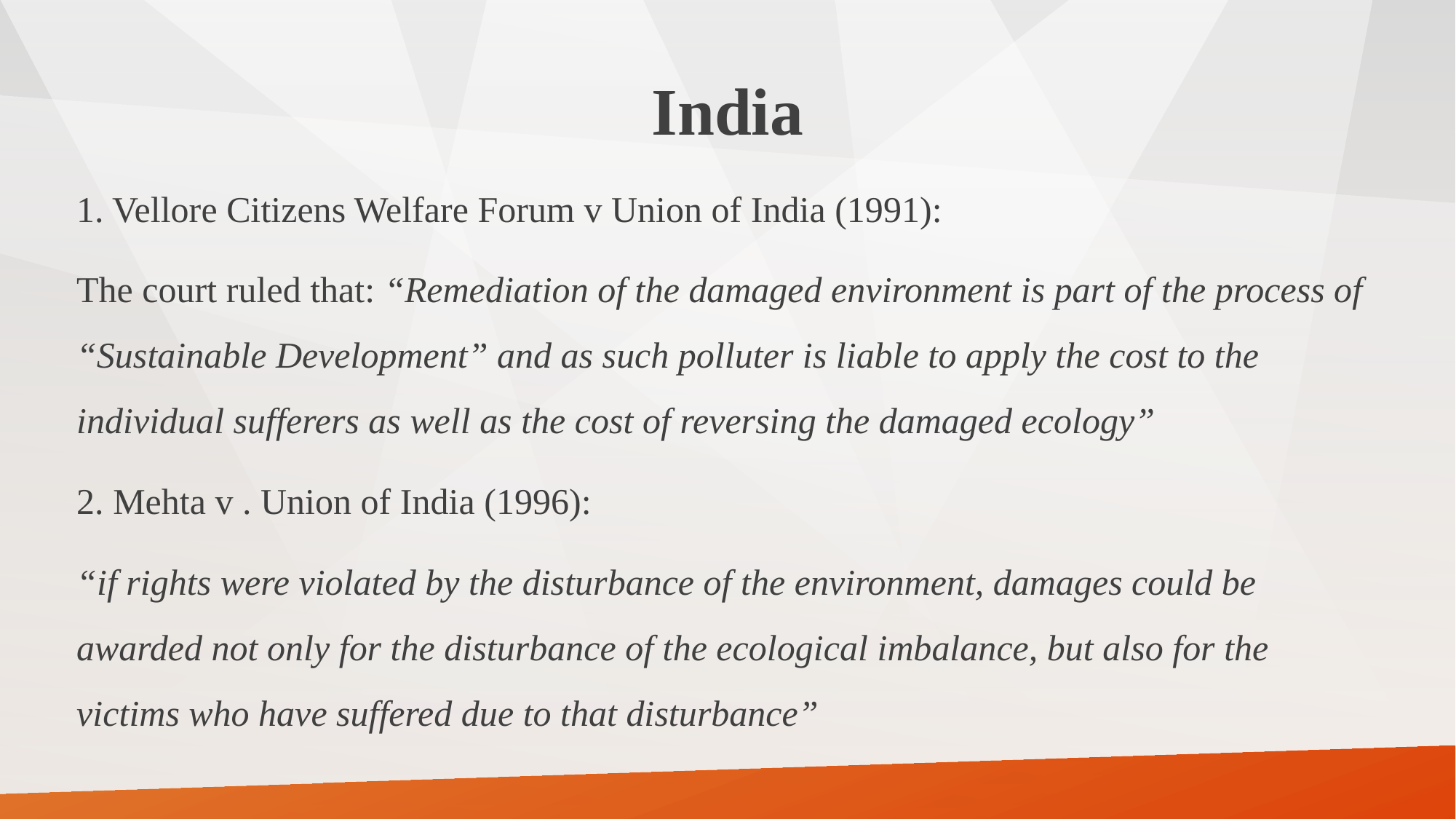

# India
1. Vellore Citizens Welfare Forum v Union of India (1991):
The court ruled that: “Remediation of the damaged environment is part of the process of “Sustainable Development” and as such polluter is liable to apply the cost to the individual sufferers as well as the cost of reversing the damaged ecology”
2. Mehta v . Union of India (1996):
“if rights were violated by the disturbance of the environment, damages could be awarded not only for the disturbance of the ecological imbalance, but also for the victims who have suffered due to that disturbance”